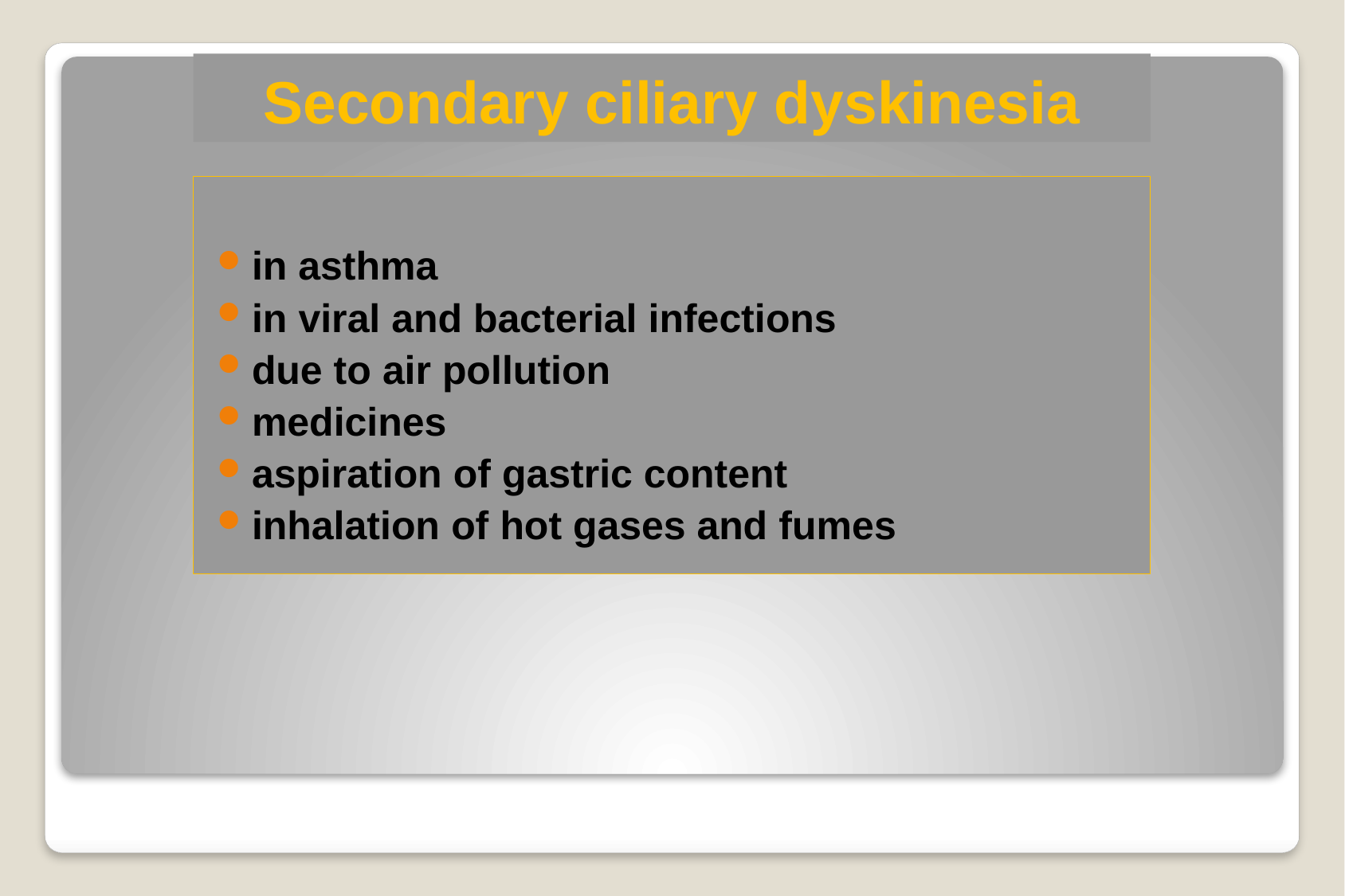

# Secondary ciliary dyskinesia

in asthma
in viral and bacterial infections
due to air pollution
medicines
aspiration of gastric content
inhalation of hot gases and fumes